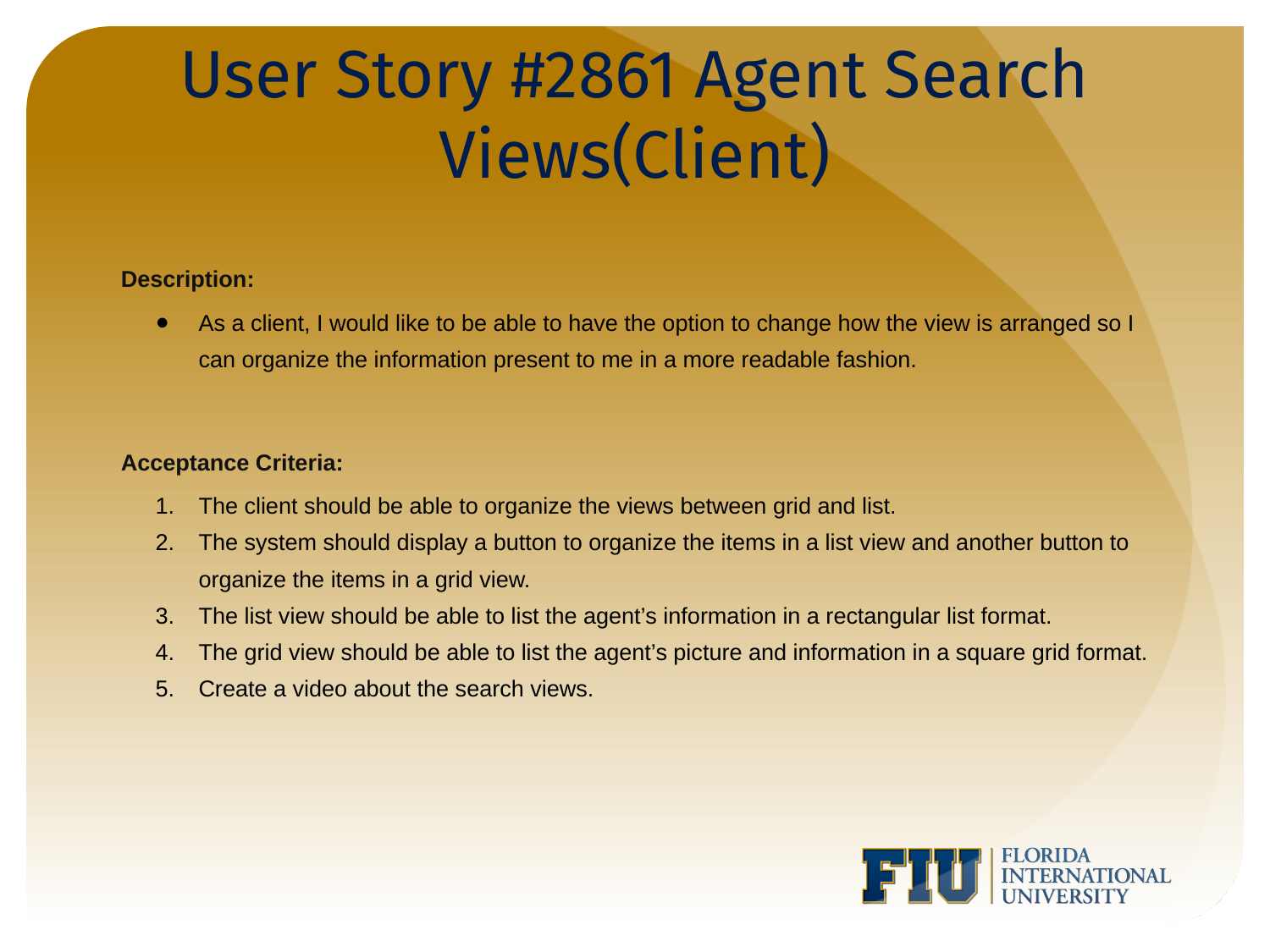

# User Story #2861 Agent Search Views(Client)
Description:
As a client, I would like to be able to have the option to change how the view is arranged so I can organize the information present to me in a more readable fashion.

Acceptance Criteria:
The client should be able to organize the views between grid and list.
The system should display a button to organize the items in a list view and another button to organize the items in a grid view.
The list view should be able to list the agent’s information in a rectangular list format.
The grid view should be able to list the agent’s picture and information in a square grid format.
Create a video about the search views.